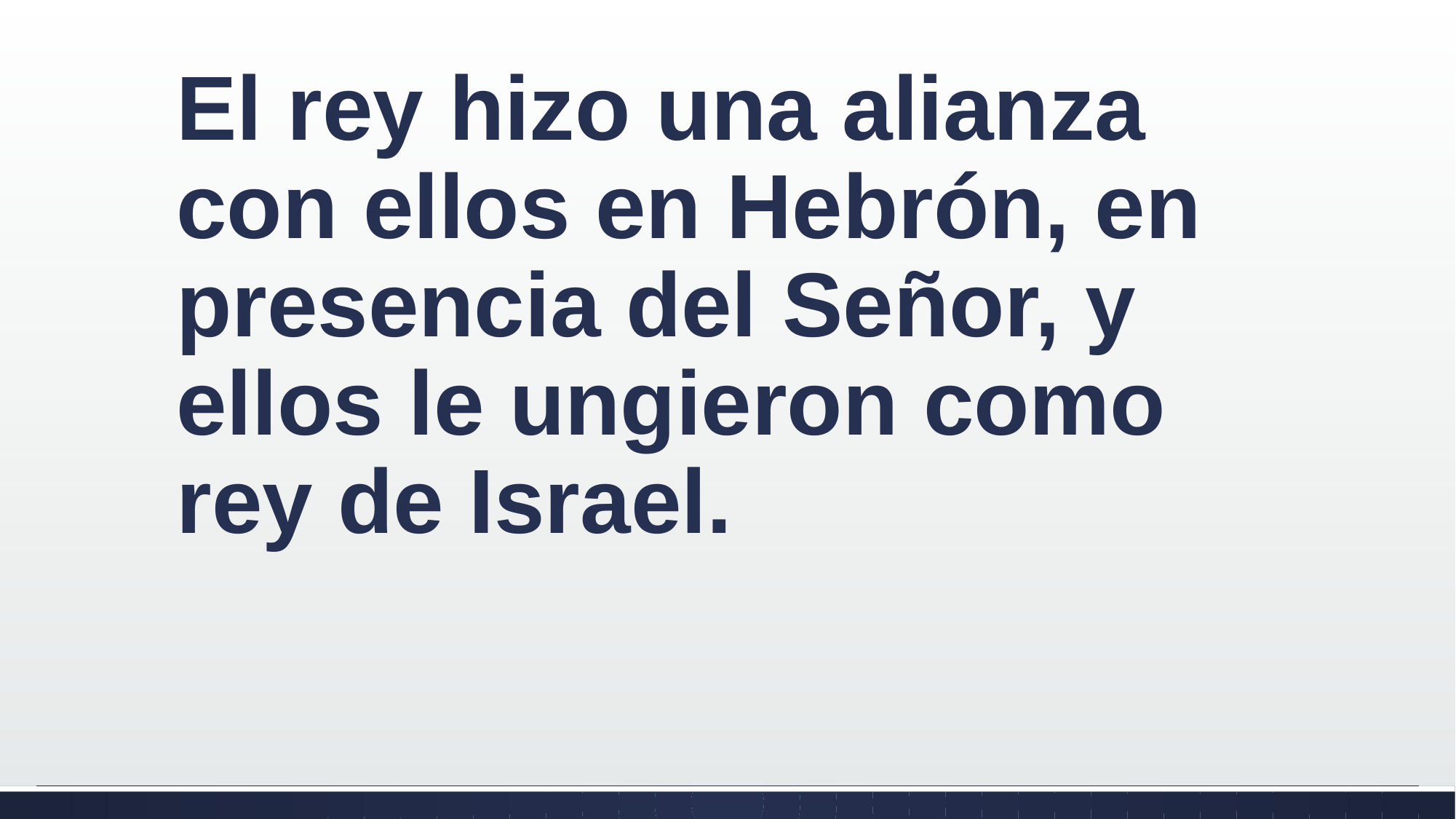

#
El rey hizo una alianza con ellos en Hebrón, en presencia del Señor, y ellos le ungieron como rey de Israel.